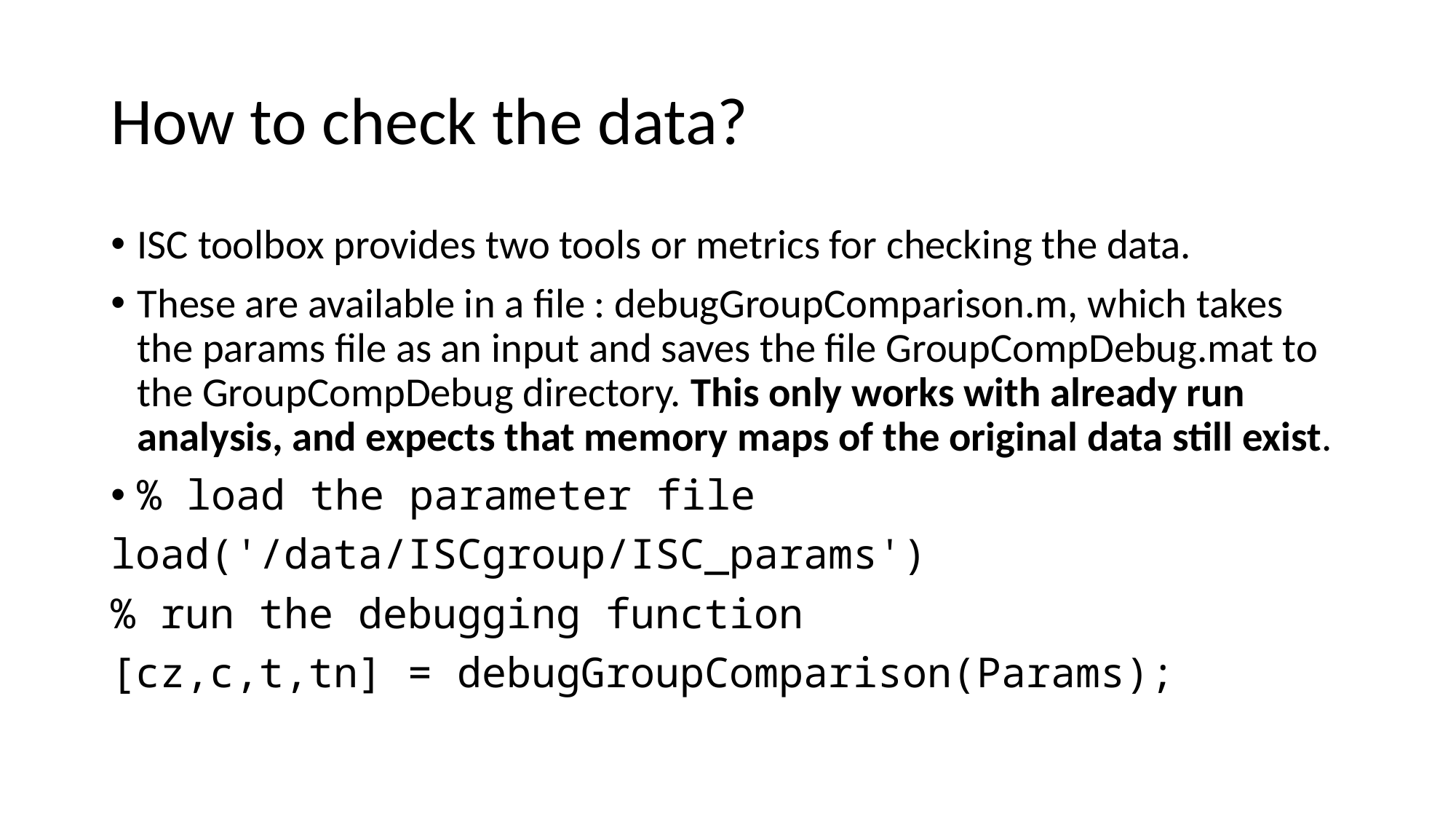

# How to check the data?
ISC toolbox provides two tools or metrics for checking the data.
These are available in a file : debugGroupComparison.m, which takes the params file as an input and saves the file GroupCompDebug.mat to the GroupCompDebug directory. This only works with already run analysis, and expects that memory maps of the original data still exist.
% load the parameter file
load('/data/ISCgroup/ISC_params')
% run the debugging function
[cz,c,t,tn] = debugGroupComparison(Params);